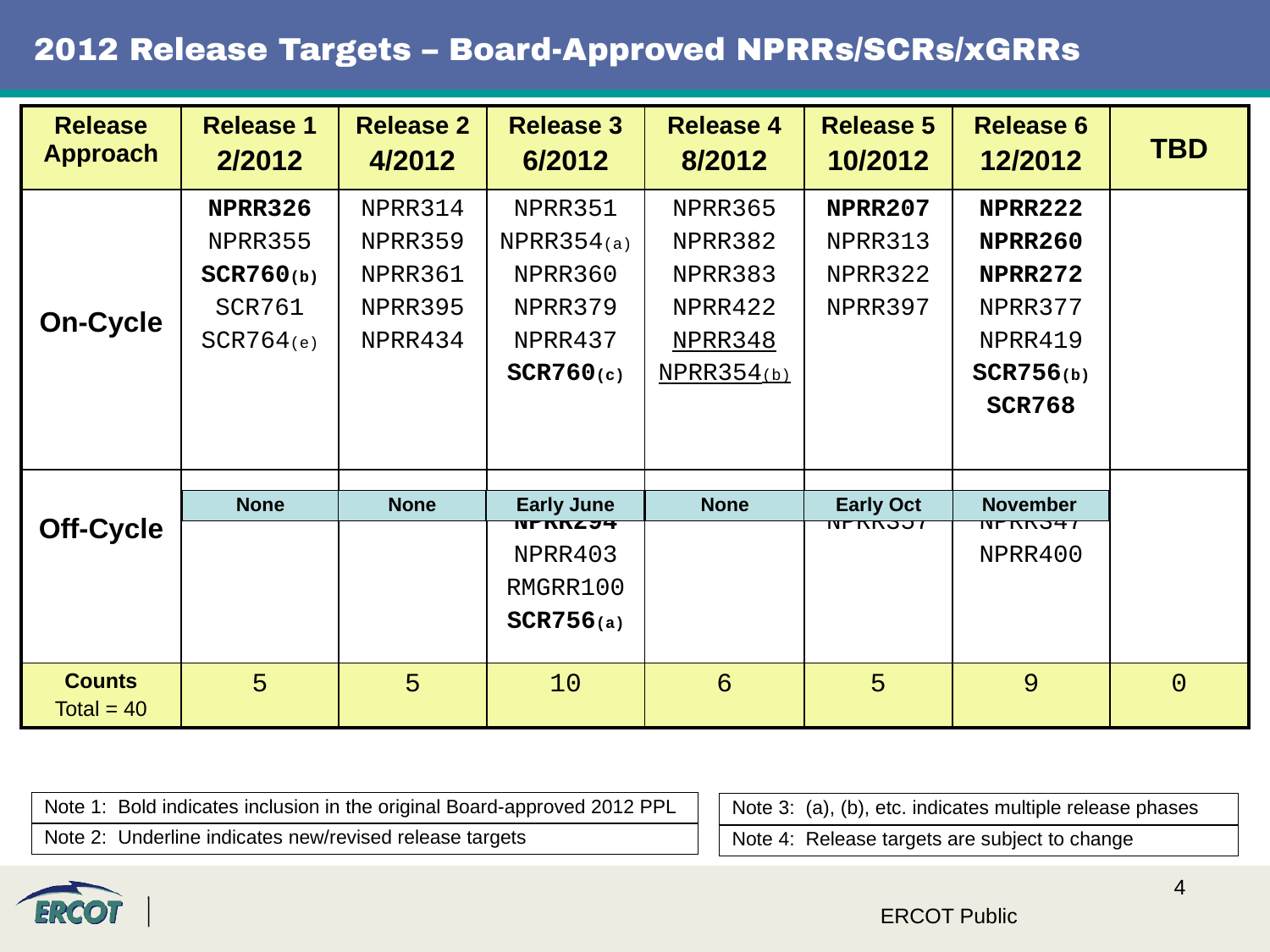

# 2012 Release Targets – Board-Approved NPRRs/SCRs/xGRRs
| Release Approach | Release 1 2/2012 | Release 2 4/2012 | Release 3 6/2012 | Release 4 8/2012 | Release 5 10/2012 | Release 6 12/2012 | TBD |
| --- | --- | --- | --- | --- | --- | --- | --- |
| On-Cycle | NPRR326 NPRR355 SCR760(b) SCR761 SCR764(e) | NPRR314 NPRR359 NPRR361 NPRR395 NPRR434 | NPRR351 NPRR354(a) NPRR360 NPRR379 NPRR437 SCR760(c) | NPRR365 NPRR382 NPRR383 NPRR422 NPRR348 NPRR354(b) | NPRR207 NPRR313 NPRR322 NPRR397 | NPRR222 NPRR260 NPRR272 NPRR377 NPRR419 SCR756(b) SCR768 |  |
| Off-Cycle |  |  | NPRR294 NPRR403 RMGRR100 SCR756(a) |  | NPRR357 | NPRR347 NPRR400 |  |
| Counts Total = 40 | 5 | 5 | 10 | 6 | 5 | 9 | 0 |
None
None
Early June
None
Early Oct
November
Note 1:  Bold indicates inclusion in the original Board-approved 2012 PPL
Note 3:  (a), (b), etc. indicates multiple release phases
Note 2:  Underline indicates new/revised release targets
Note 4:  Release targets are subject to change
ERCOT Public